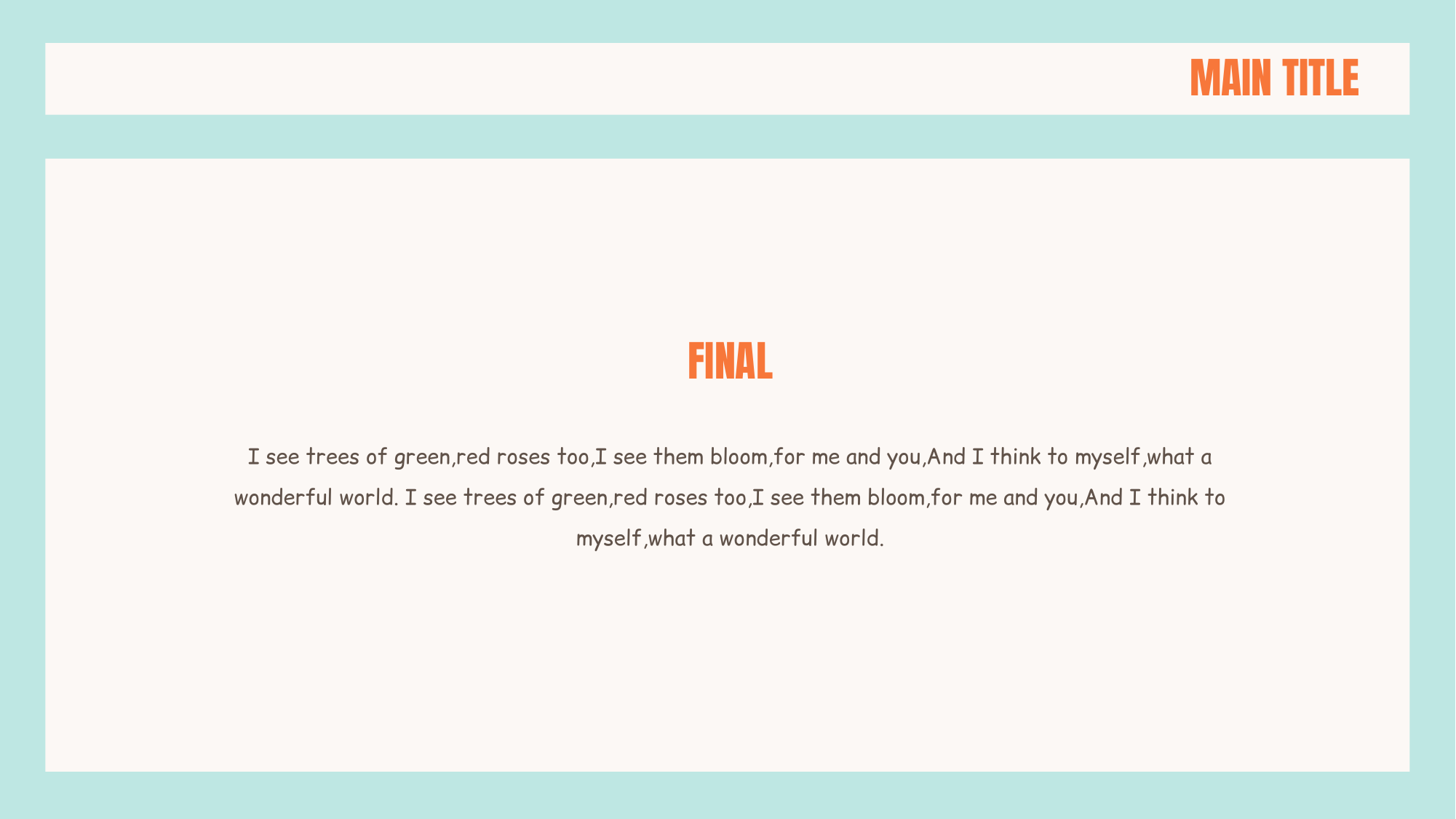

MAIN TITLE

FINAL
I see trees of green,red roses too,I see them bloom,for me and you,And I think to myself,what a wonderful world. I see trees of green,red roses too,I see them bloom,for me and you,And I think to myself,what a wonderful world.